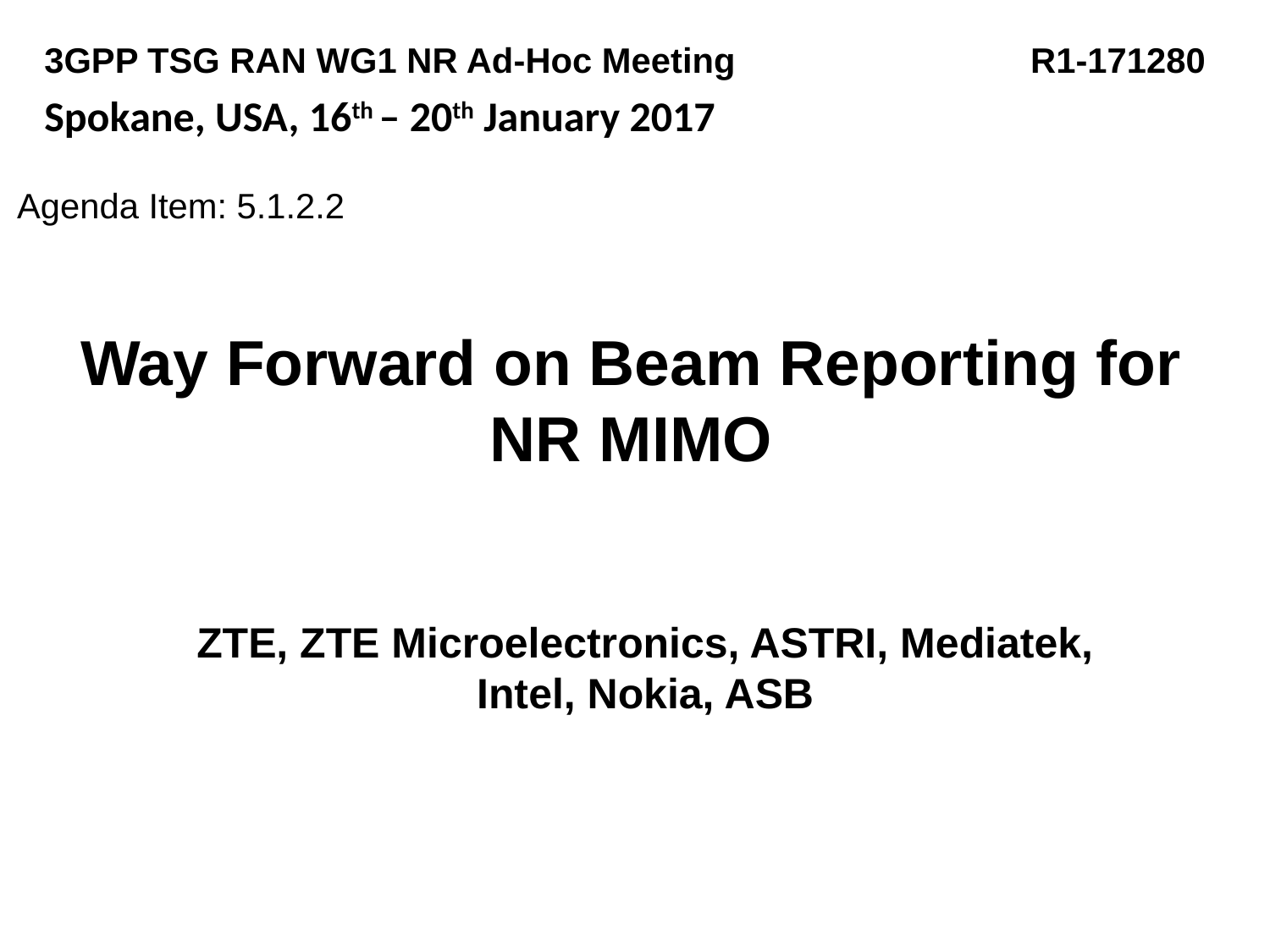

3GPP TSG RAN WG1 NR Ad-Hoc Meeting      		          R1-171280
Spokane, USA, 16th – 20th January 2017

Agenda Item: 5.1.2.2
# Way Forward on Beam Reporting for NR MIMO
ZTE, ZTE Microelectronics, ASTRI, Mediatek, Intel, Nokia, ASB